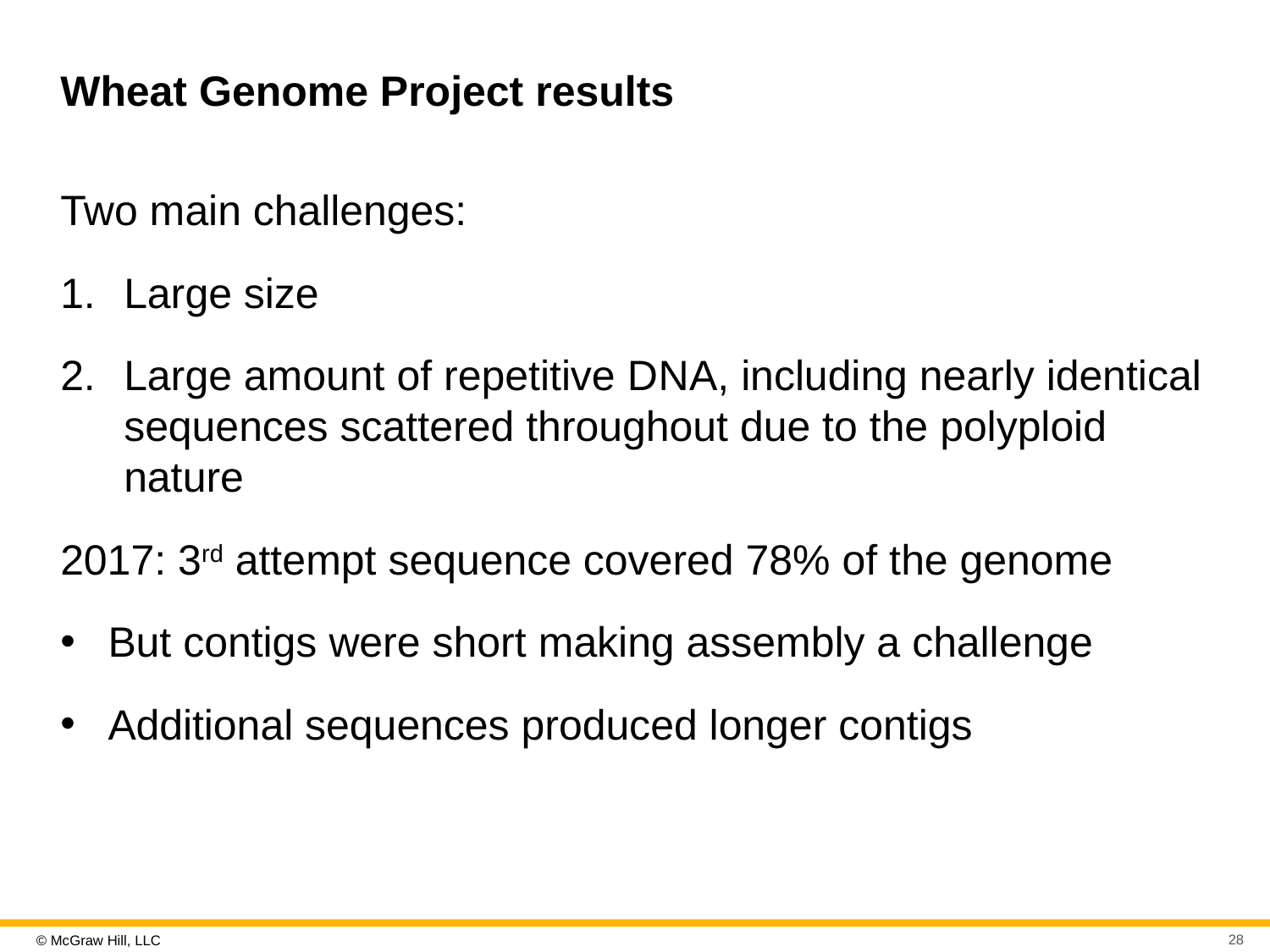

# Wheat Genome Project results
Two main challenges:
Large size
Large amount of repetitive D N A, including nearly identical sequences scattered throughout due to the polyploid nature
2017: 3rd attempt sequence covered 78% of the genome
But contigs were short making assembly a challenge
Additional sequences produced longer contigs
28